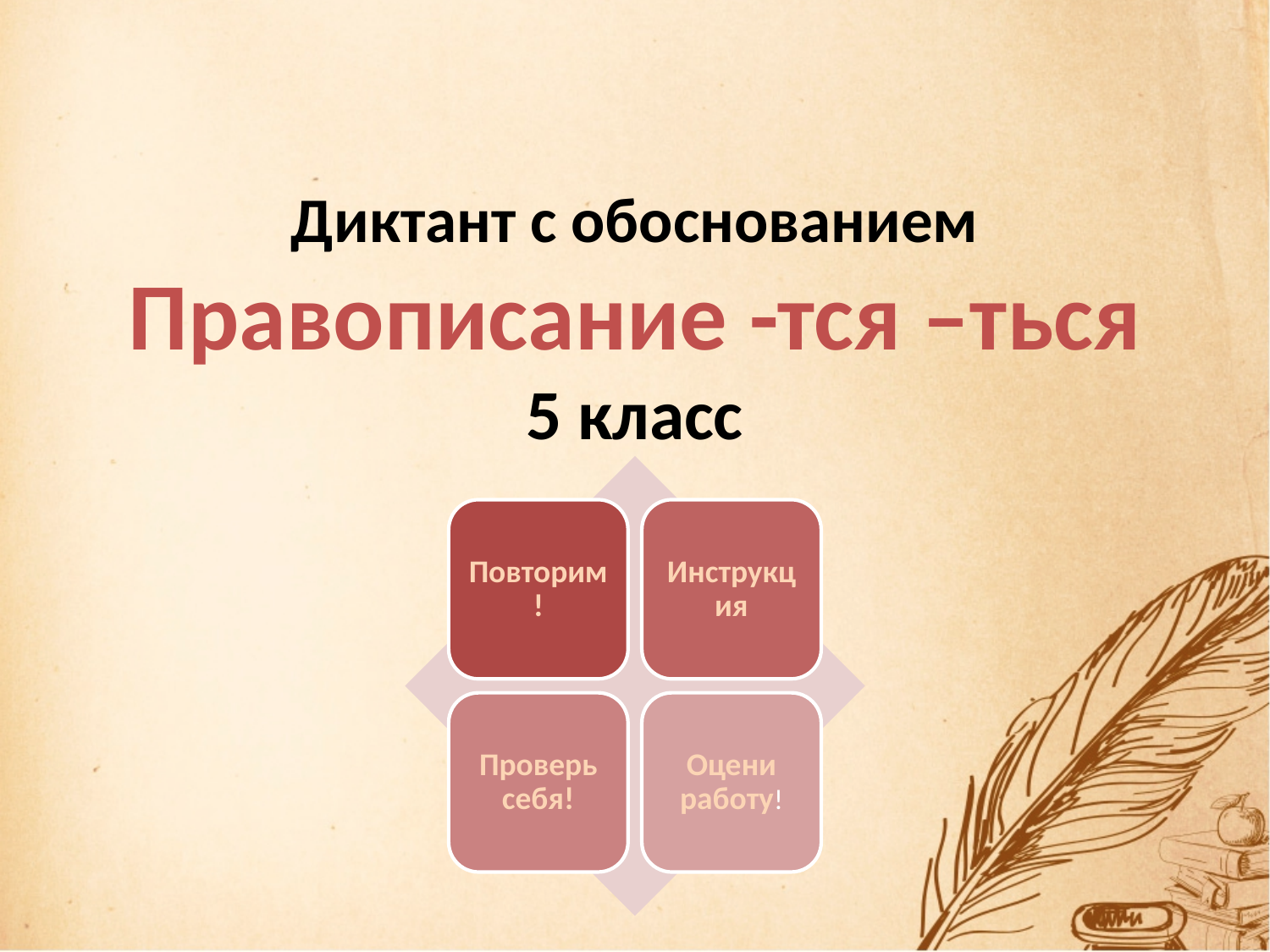

# Диктант с обоснованием Правописание -тся –ться 5 класс
Повторим!
Инструкция
Проверь себя!
Оцени работу!